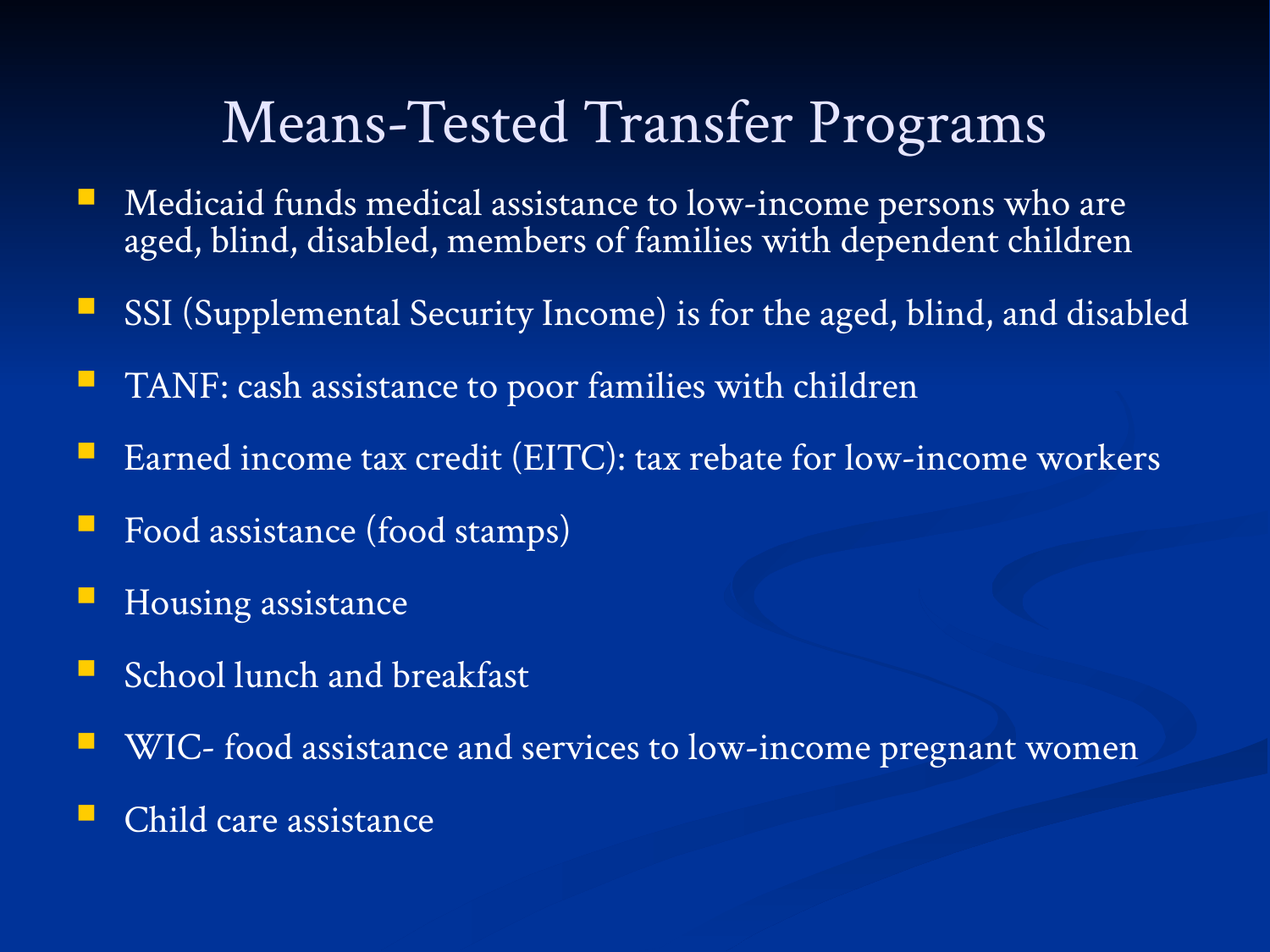

Means-Tested Transfer Programs
# Medicaid funds medical assistance to low-income persons who are aged, blind, disabled, members of families with dependent children
SSI (Supplemental Security Income) is for the aged, blind, and disabled
TANF: cash assistance to poor families with children
Earned income tax credit (EITC): tax rebate for low-income workers
Food assistance (food stamps)
Housing assistance
School lunch and breakfast
WIC- food assistance and services to low-income pregnant women
Child care assistance